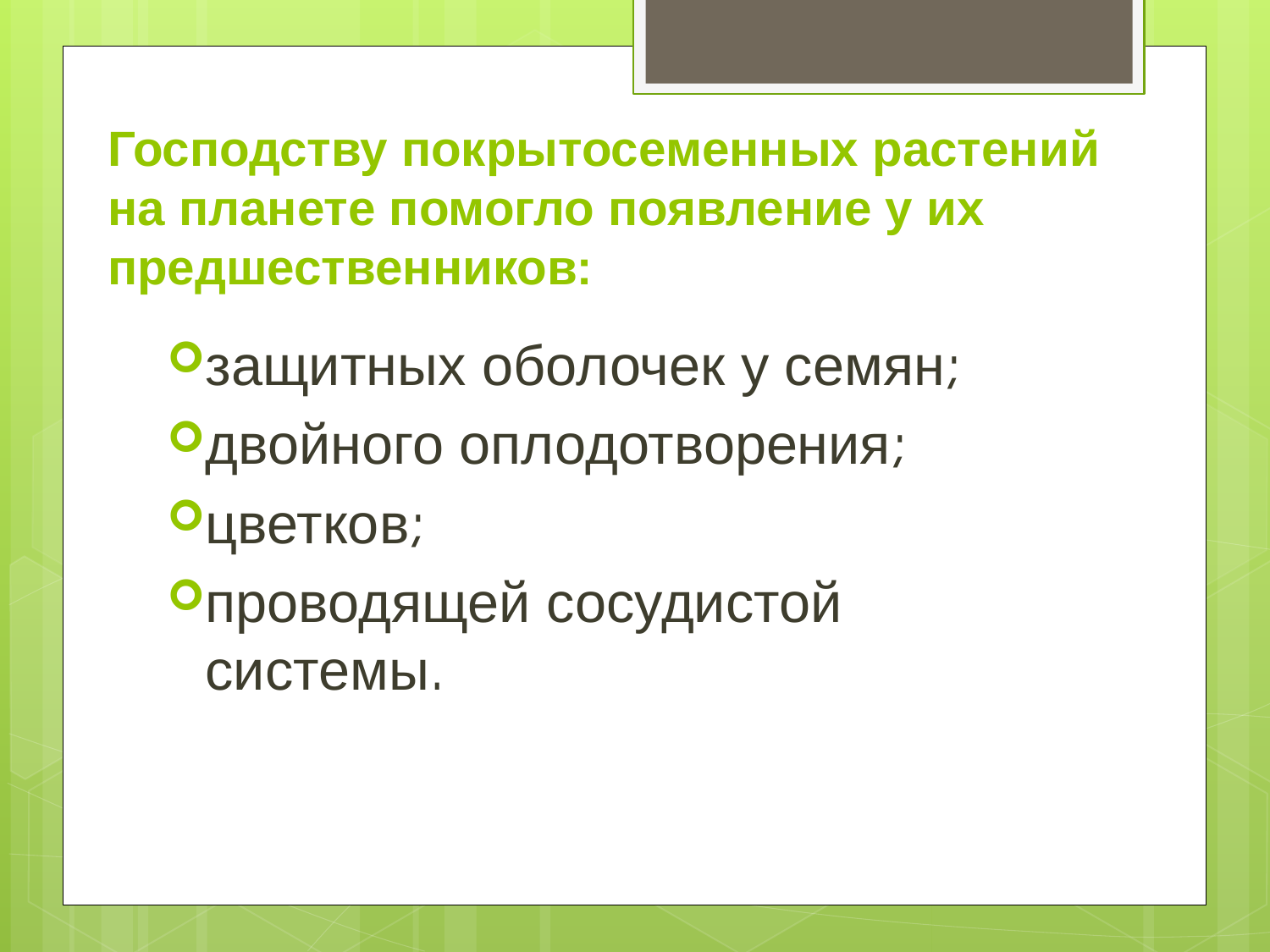

# Господству покрытосеменных растений на планете помогло появление у их предшественников:
защитных оболочек у семян;
двойного оплодотворения;
цветков;
проводящей сосудистой системы.